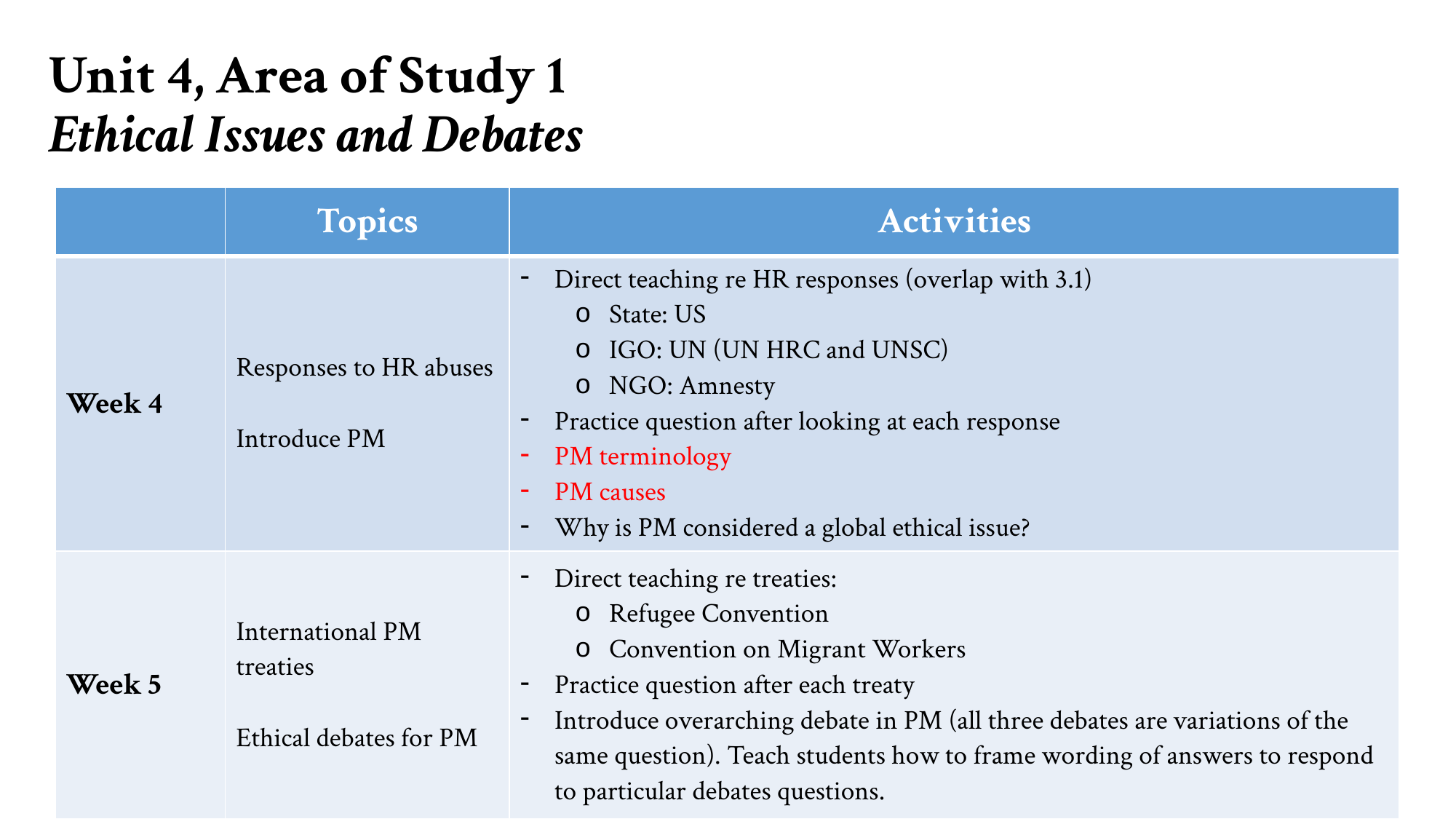

# Unit 4, Area of Study 1 Ethical Issues and Debates
|  | Topics | Activities |
| --- | --- | --- |
| Week 4 | Responses to HR abuses Introduce PM | Direct teaching re HR responses (overlap with 3.1) State: US IGO: UN (UN HRC and UNSC) NGO: Amnesty Practice question after looking at each response PM terminology PM causes Why is PM considered a global ethical issue? |
| Week 5 | International PM treaties Ethical debates for PM | Direct teaching re treaties: Refugee Convention Convention on Migrant Workers Practice question after each treaty Introduce overarching debate in PM (all three debates are variations of the same question). Teach students how to frame wording of answers to respond to particular debates questions. |